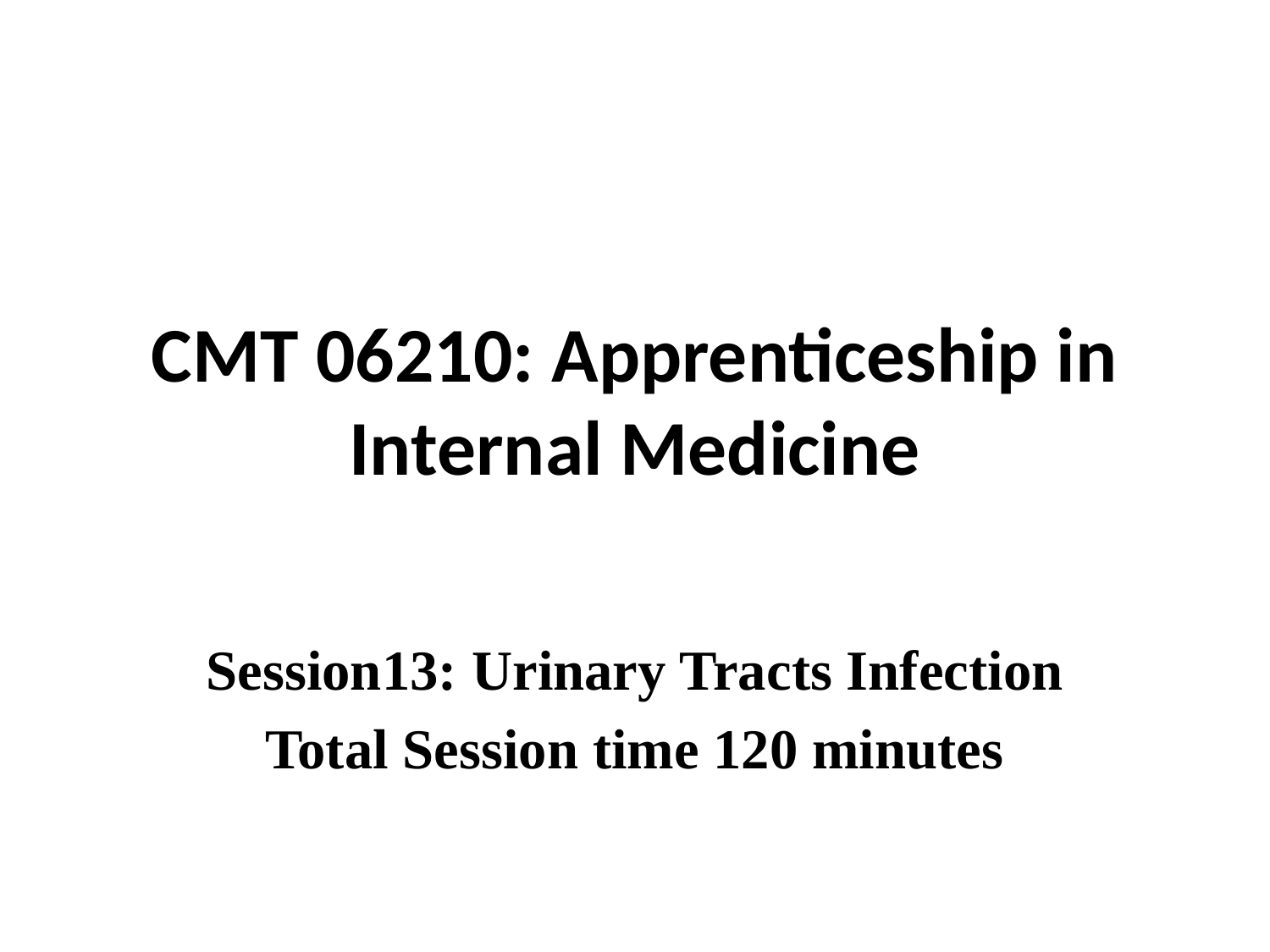

# CMT 06210: Apprenticeship in Internal Medicine

Session13: Urinary Tracts Infection
Total Session time 120 minutes